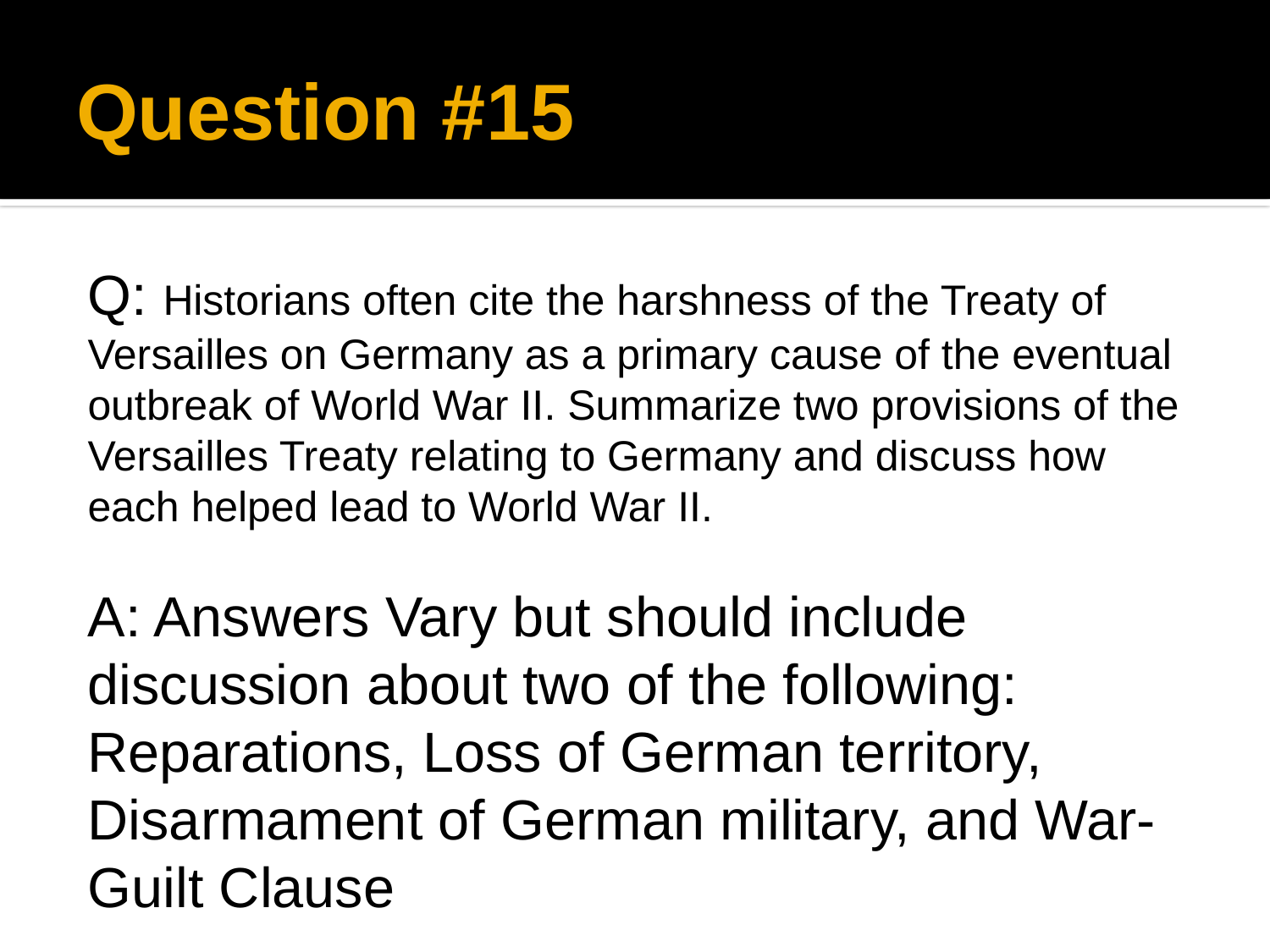

# Question #15
Q: Historians often cite the harshness of the Treaty of Versailles on Germany as a primary cause of the eventual outbreak of World War II. Summarize two provisions of the Versailles Treaty relating to Germany and discuss how each helped lead to World War II.

A: Answers Vary but should include discussion about two of the following: Reparations, Loss of German territory, Disarmament of German military, and War-Guilt Clause